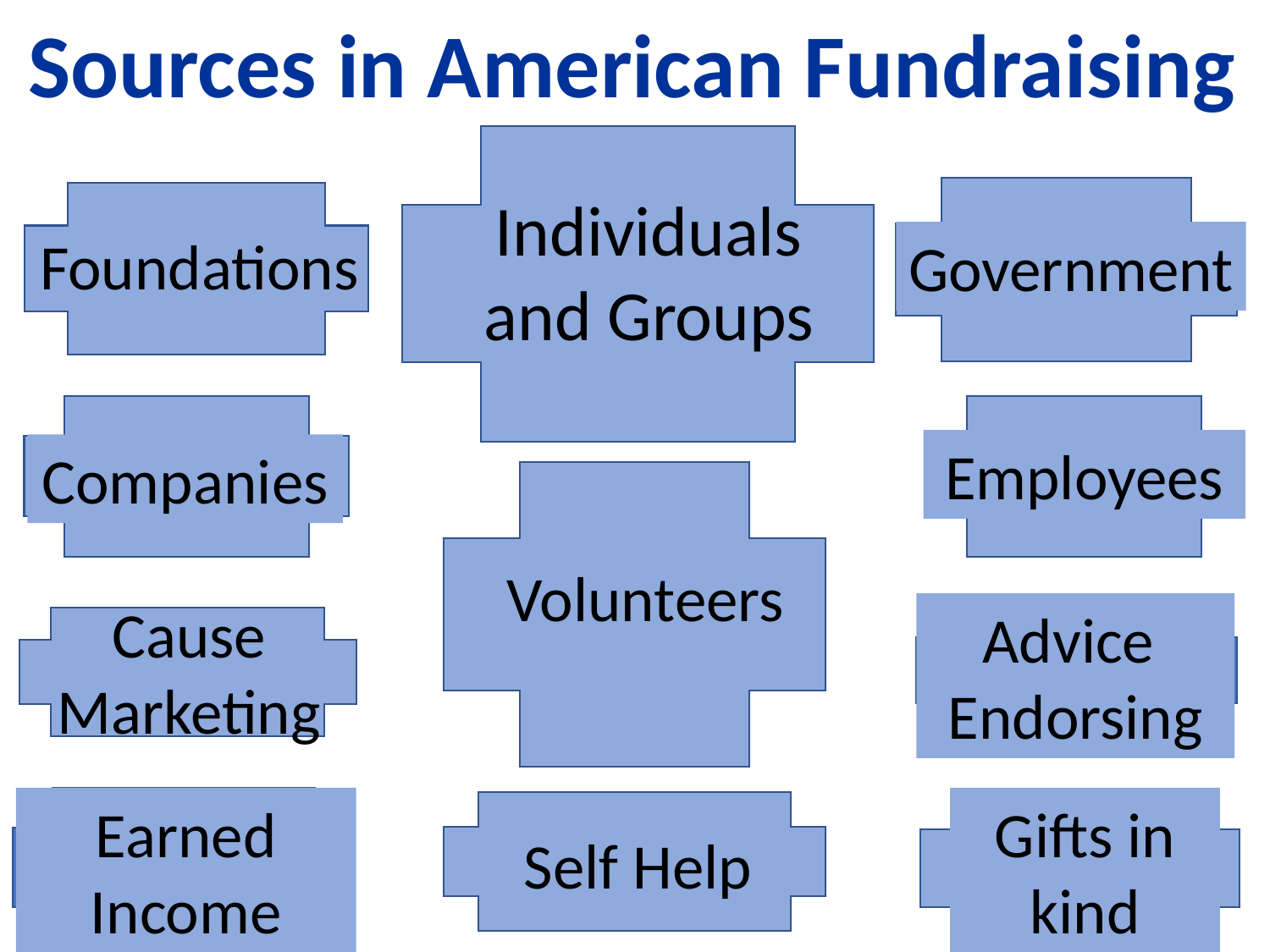

Sources in American Fundraising

Individuals and Groups

Foundations
Government

Employees
Companies

Volunteers
Cause Marketing
Advice  Endorsing

Earned Income
Gifts in kind

Self Help